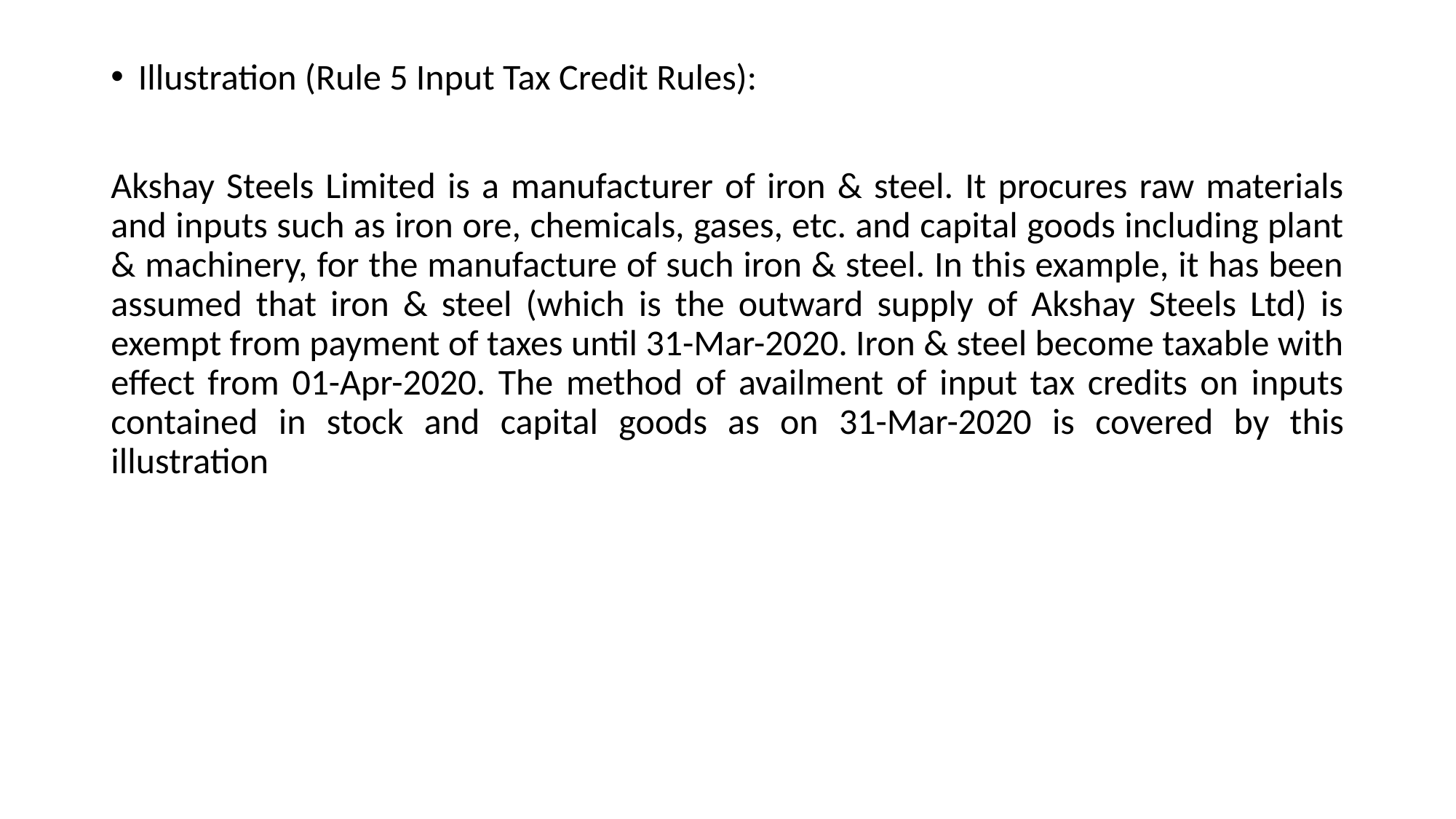

Illustration (Rule 5 Input Tax Credit Rules):

Akshay Steels Limited is a manufacturer of iron & steel. It procures raw materials and inputs such as iron ore, chemicals, gases, etc. and capital goods including plant & machinery, for the manufacture of such iron & steel. In this example, it has been assumed that iron & steel (which is the outward supply of Akshay Steels Ltd) is exempt from payment of taxes until 31-Mar-2020. Iron & steel become taxable with effect from 01-Apr-2020. The method of availment of input tax credits on inputs contained in stock and capital goods as on 31-Mar-2020 is covered by this illustration